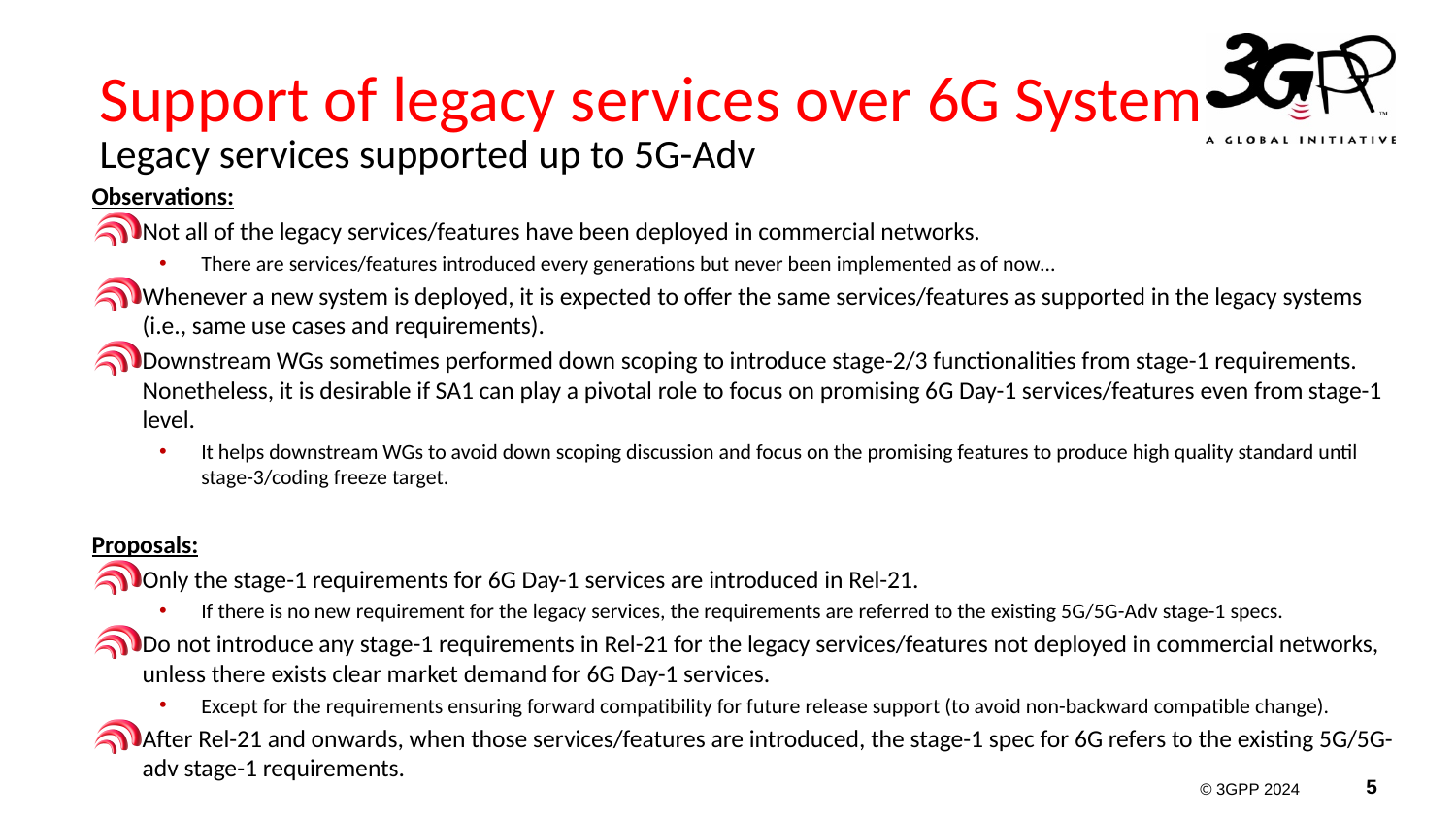

# Support of legacy services over 6G System
Legacy services supported up to 5G-Adv
Observations:
Not all of the legacy services/features have been deployed in commercial networks.
There are services/features introduced every generations but never been implemented as of now…
Whenever a new system is deployed, it is expected to offer the same services/features as supported in the legacy systems (i.e., same use cases and requirements).
Downstream WGs sometimes performed down scoping to introduce stage-2/3 functionalities from stage-1 requirements. Nonetheless, it is desirable if SA1 can play a pivotal role to focus on promising 6G Day-1 services/features even from stage-1 level.
It helps downstream WGs to avoid down scoping discussion and focus on the promising features to produce high quality standard until stage-3/coding freeze target.

Proposals:
Only the stage-1 requirements for 6G Day-1 services are introduced in Rel-21.
If there is no new requirement for the legacy services, the requirements are referred to the existing 5G/5G-Adv stage-1 specs.
Do not introduce any stage-1 requirements in Rel-21 for the legacy services/features not deployed in commercial networks, unless there exists clear market demand for 6G Day-1 services.
Except for the requirements ensuring forward compatibility for future release support (to avoid non-backward compatible change).
After Rel-21 and onwards, when those services/features are introduced, the stage-1 spec for 6G refers to the existing 5G/5G-adv stage-1 requirements.
© 3GPP 2024